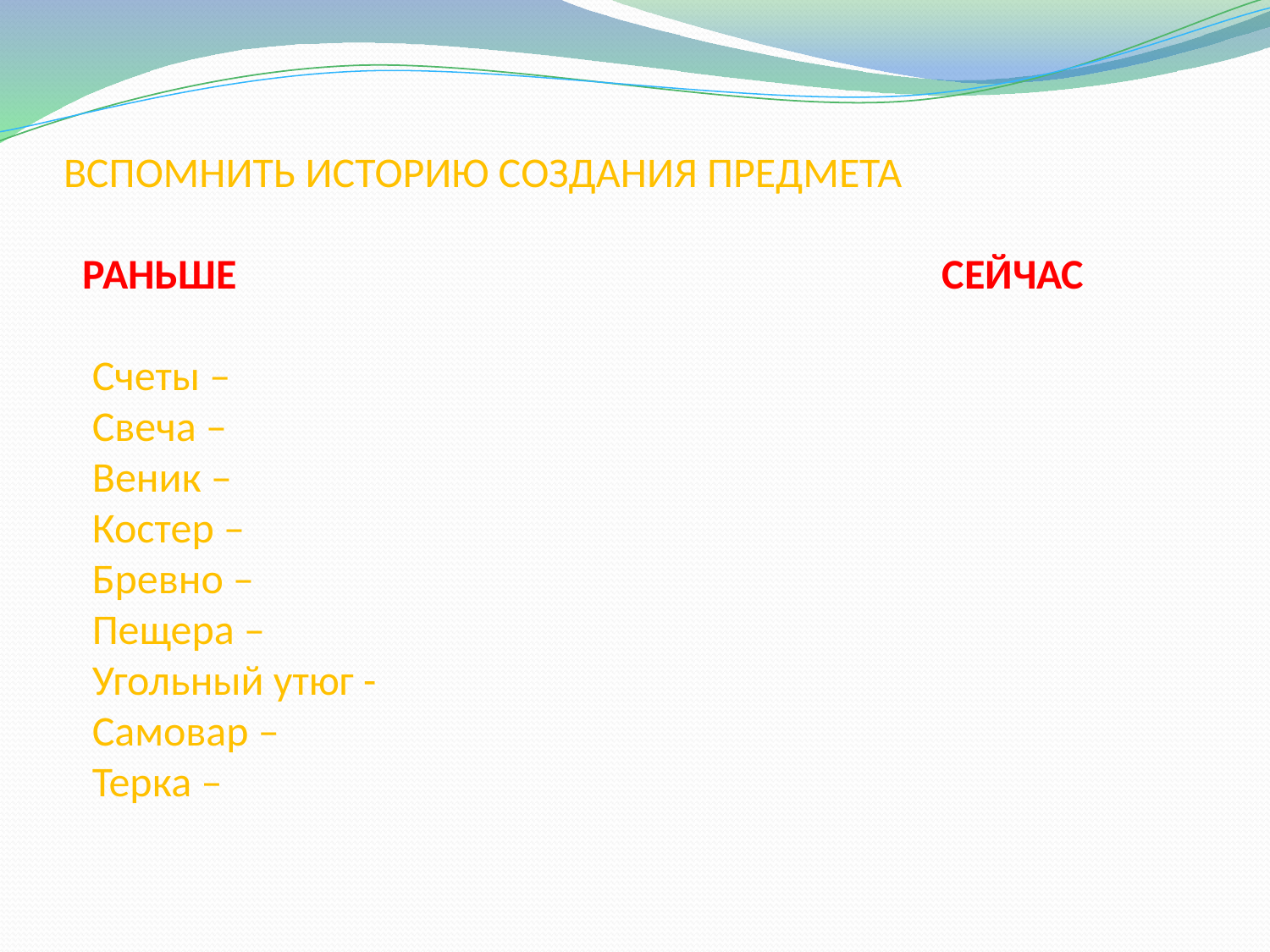

# ВСПОМНИТЬ ИСТОРИЮ СОЗДАНИЯ ПРЕДМЕТА РАНЬШЕ                                                                          СЕЙЧАС   Счеты –    Свеча –    Веник –    Костер –    Бревно –    Пещера –     Угольный утюг -    Самовар –     Терка –